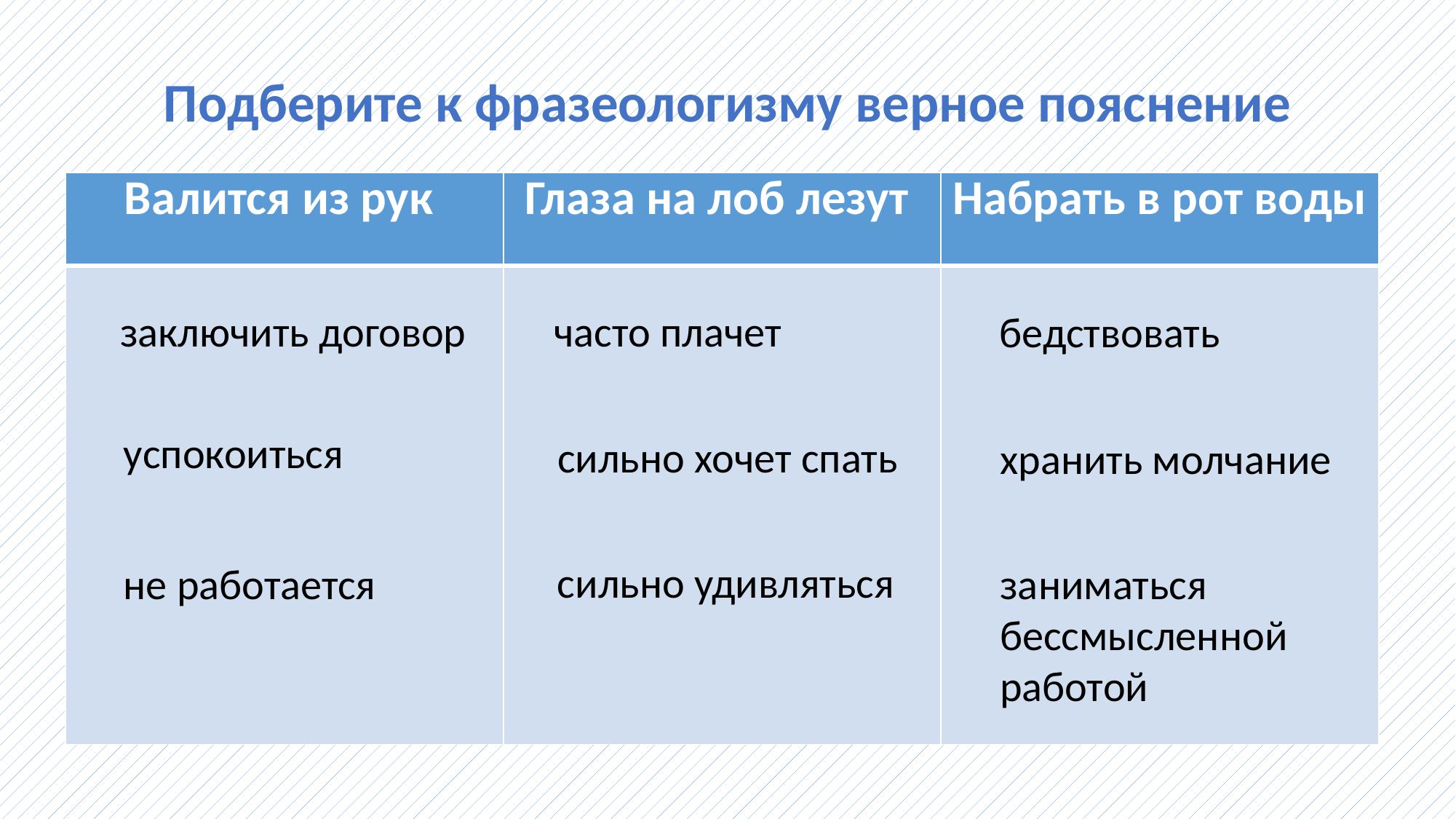

Подберите к фразеологизму верное пояснение
| Валится из рук | Глаза на лоб лезут | Набрать в рот воды |
| --- | --- | --- |
|  |  |  |
заключить договор
часто плачет
бедствовать

успокоиться
сильно хочет спать
хранить молчание
сильно удивляться
не работается
заниматься
бессмысленной
работой